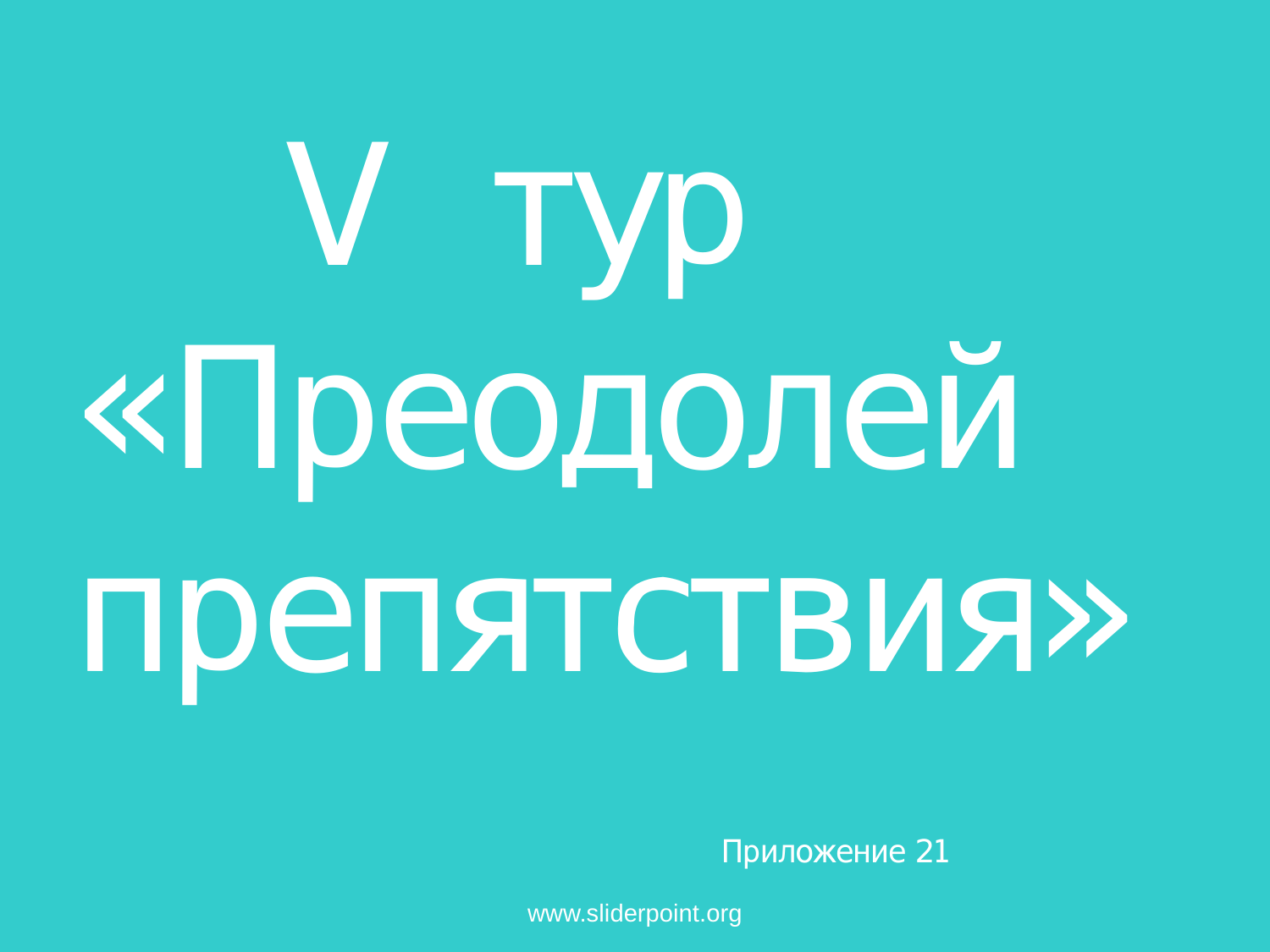

# V  тур «Преодолей препятствия»
Приложение 21

www.sliderpoint.org